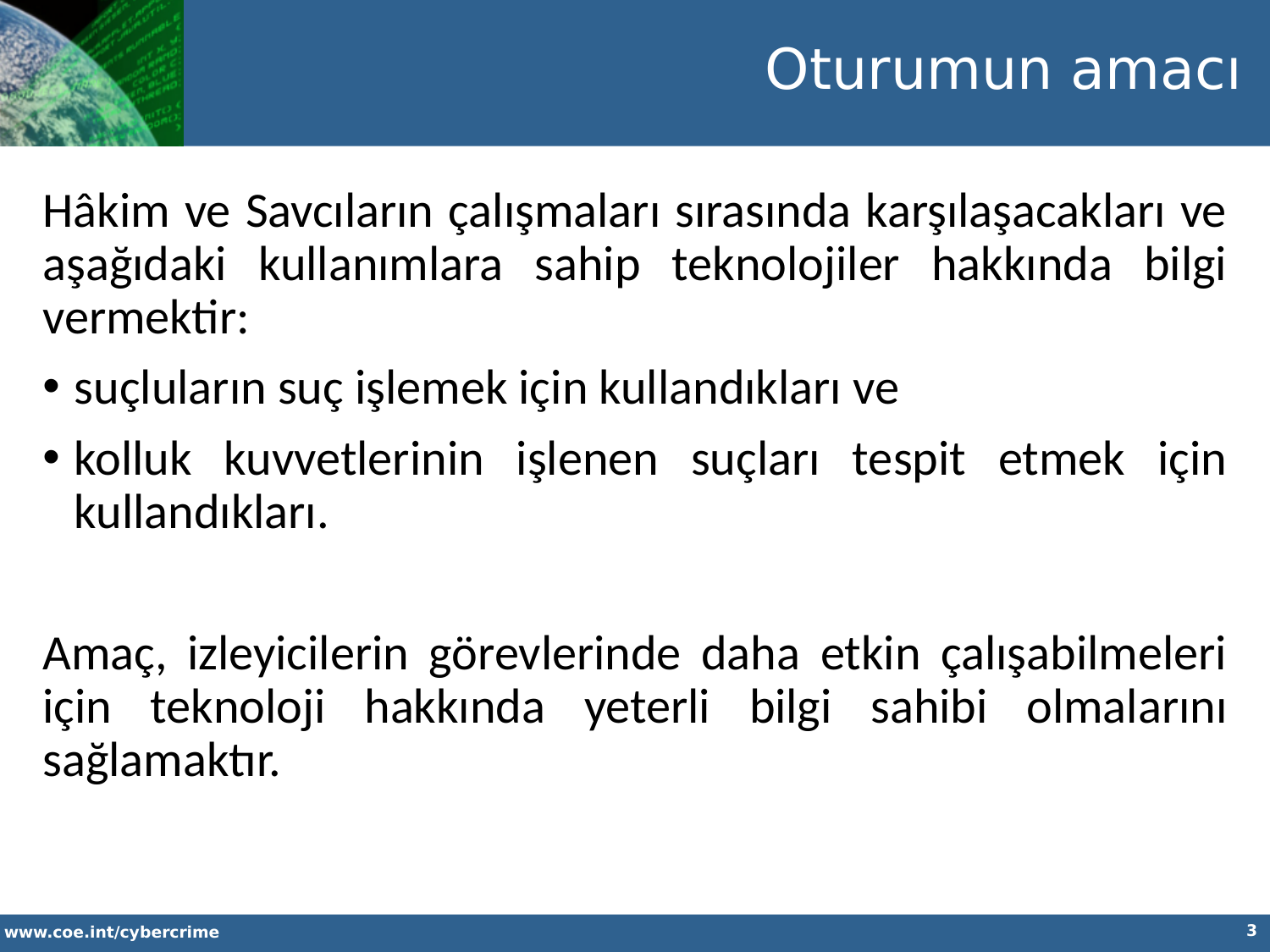

Oturumun amacı
Hâkim ve Savcıların çalışmaları sırasında karşılaşacakları ve aşağıdaki kullanımlara sahip teknolojiler hakkında bilgi vermektir:
suçluların suç işlemek için kullandıkları ve
kolluk kuvvetlerinin işlenen suçları tespit etmek için kullandıkları.

Amaç, izleyicilerin görevlerinde daha etkin çalışabilmeleri için teknoloji hakkında yeterli bilgi sahibi olmalarını sağlamaktır.